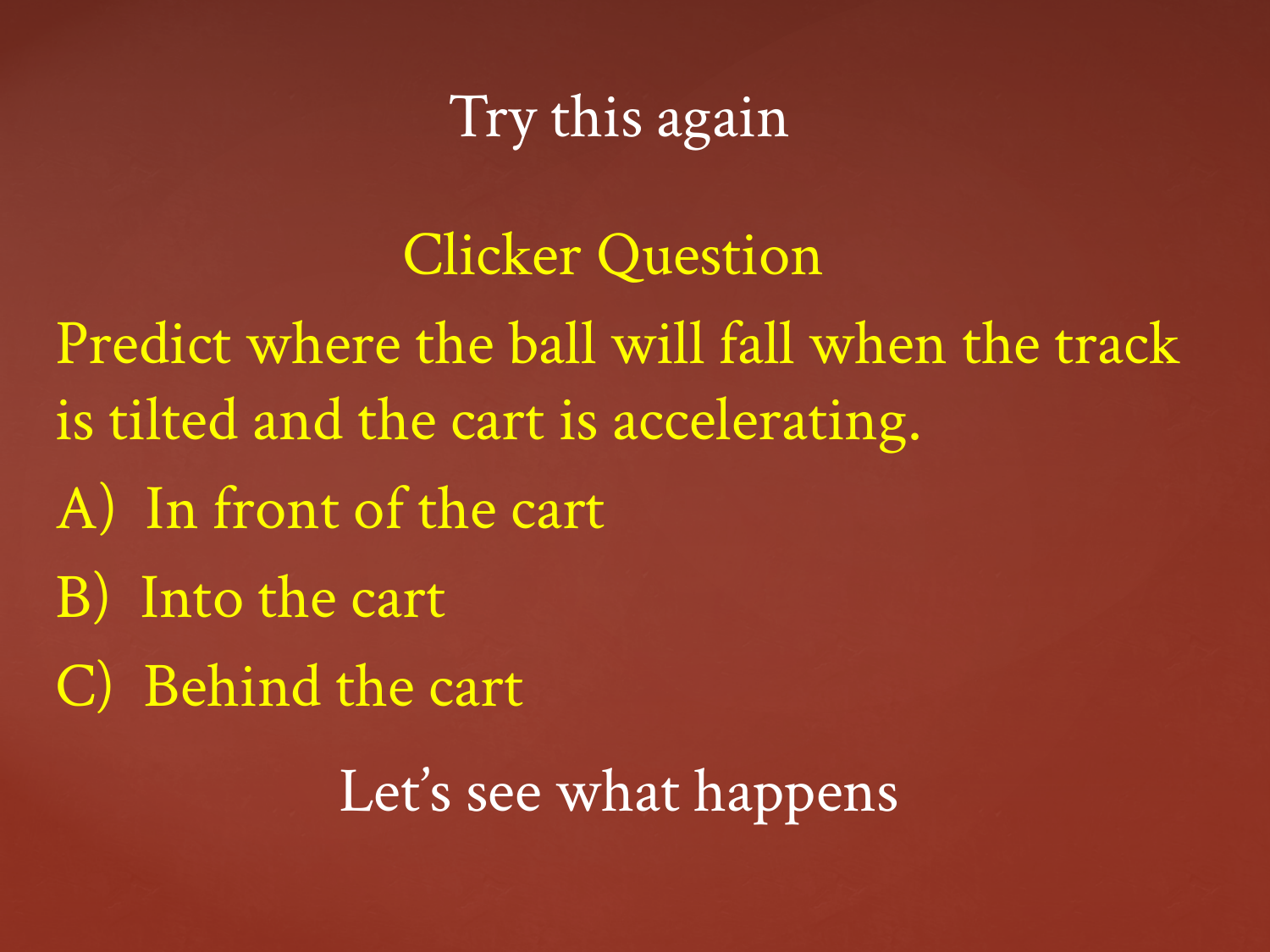

Try this again
Clicker Question
Predict where the ball will fall when the track is tilted and the cart is accelerating.
A)  In front of the cart
B)  Into the cart
C)  Behind the cart
Let’s see what happens